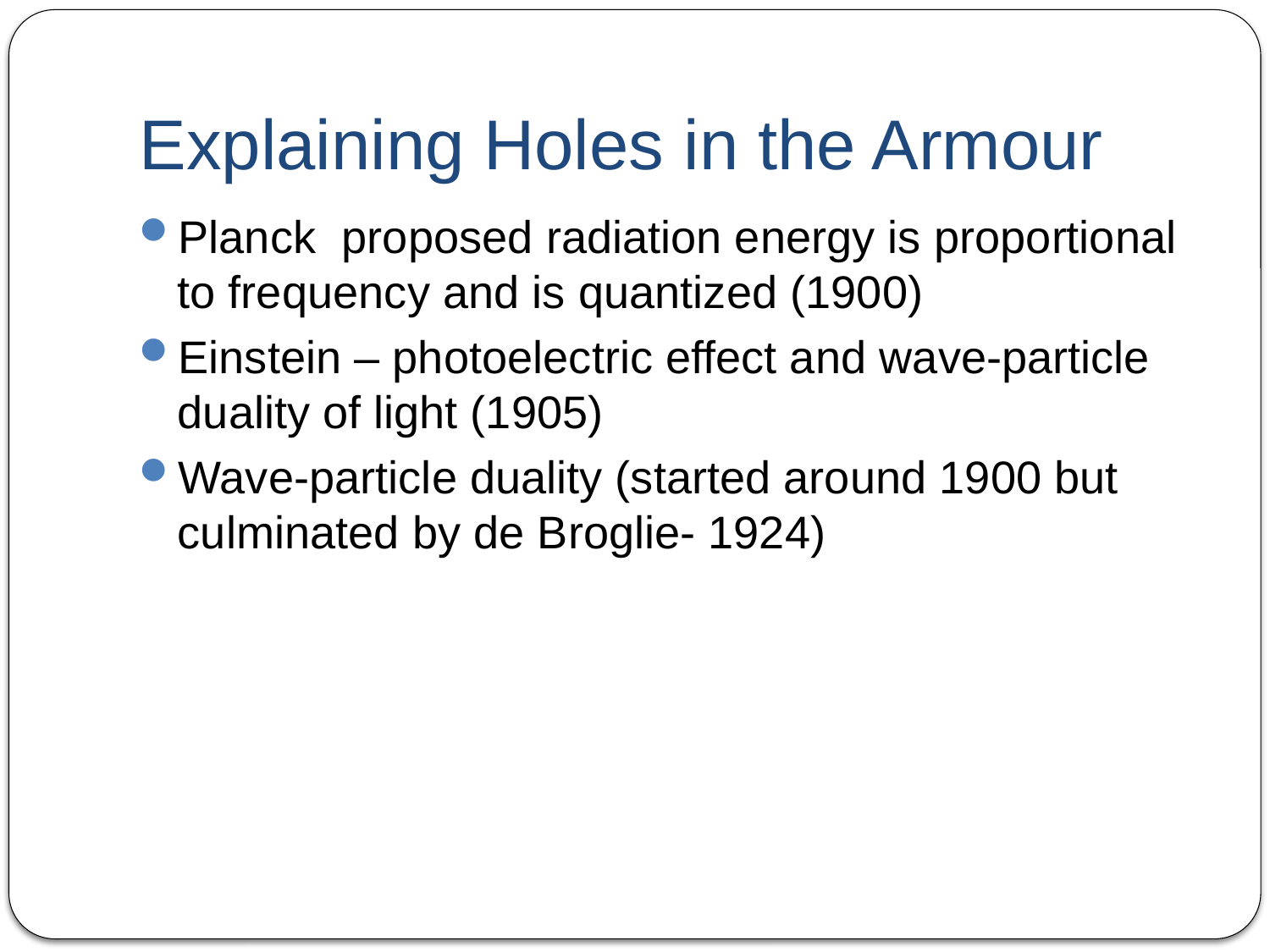

# Explaining Holes in the Armour
Planck  proposed radiation energy is proportional to frequency and is quantized (1900)
Einstein – photoelectric effect and wave-particle duality of light (1905)
Wave-particle duality (started around 1900 but culminated by de Broglie- 1924)